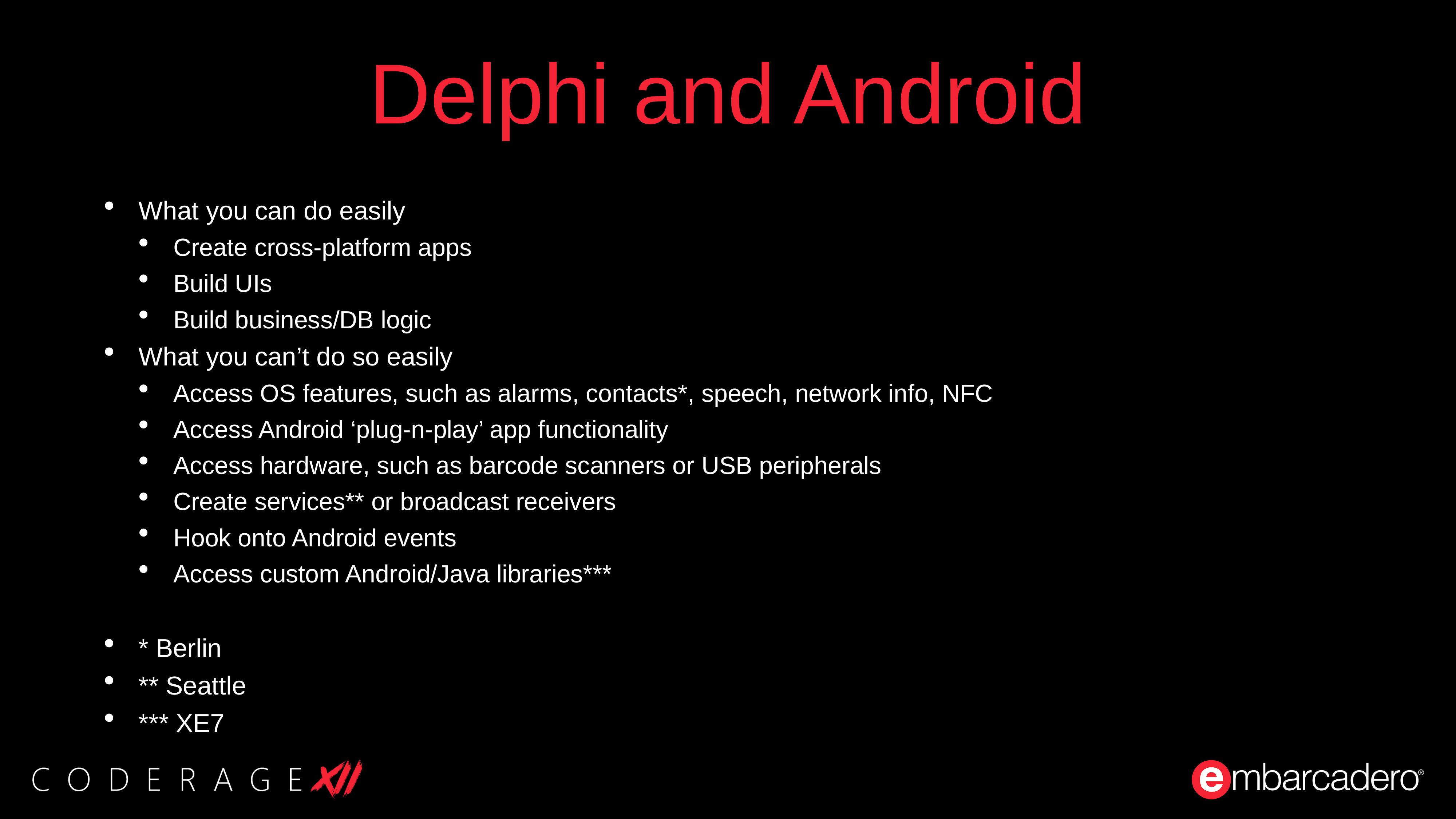

# Delphi and Android
What you can do easily
Create cross-platform apps
Build UIs
Build business/DB logic
What you can’t do so easily
Access OS features, such as alarms, contacts*, speech, network info, NFC
Access Android ‘plug-n-play’ app functionality
Access hardware, such as barcode scanners or USB peripherals
Create services** or broadcast receivers
Hook onto Android events
Access custom Android/Java libraries***

* Berlin
** Seattle
*** XE7